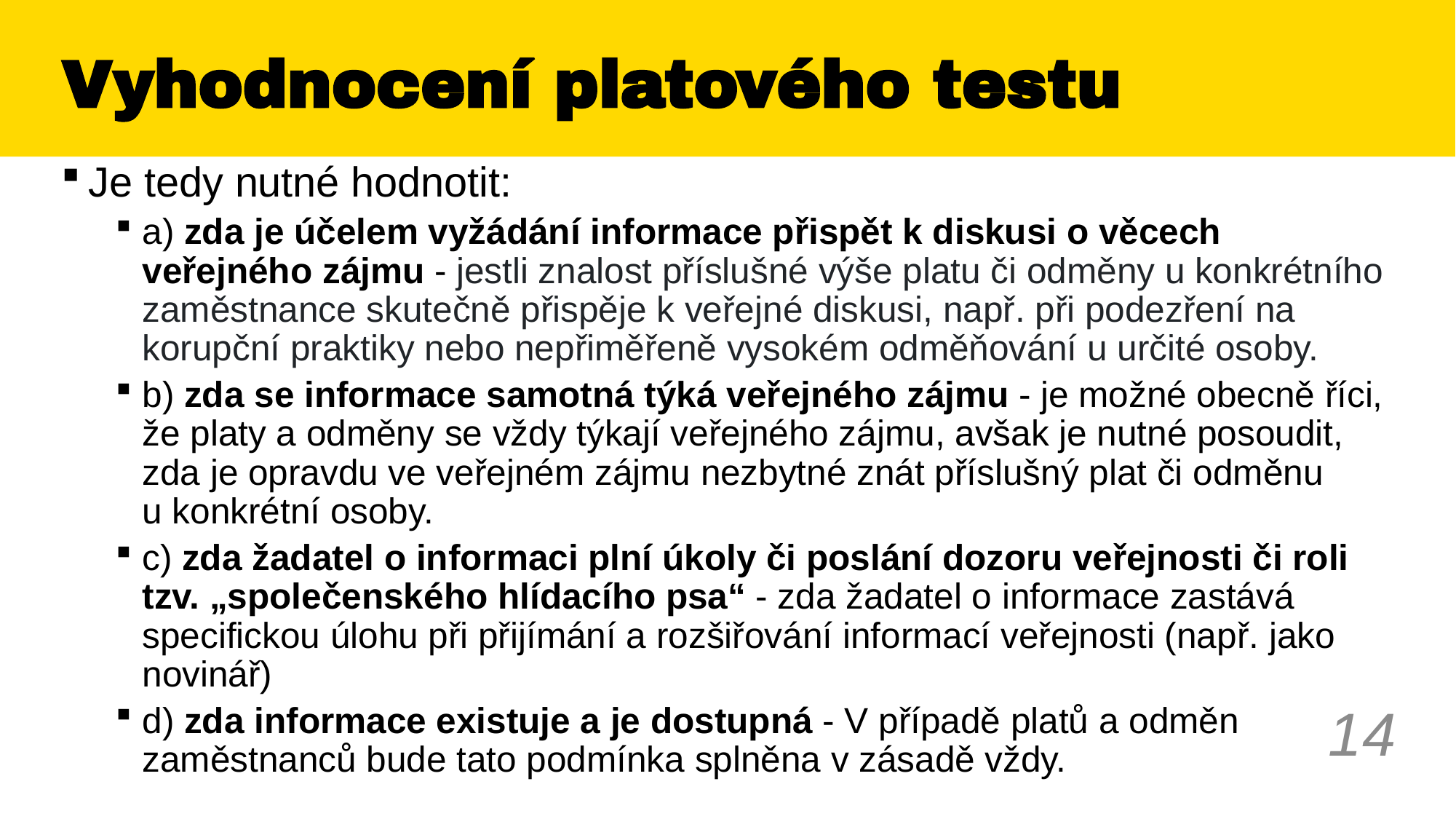

# Vyhodnocení platového testu
Je tedy nutné hodnotit:
a) zda je účelem vyžádání informace přispět k diskusi o věcech veřejného zájmu - jestli znalost příslušné výše platu či odměny u konkrétního zaměstnance skutečně přispěje k veřejné diskusi, např. při podezření na korupční praktiky nebo nepřiměřeně vysokém odměňování u určité osoby.
b) zda se informace samotná týká veřejného zájmu - je možné obecně říci, že platy a odměny se vždy týkají veřejného zájmu, avšak je nutné posoudit, zda je opravdu ve veřejném zájmu nezbytné znát příslušný plat či odměnu u konkrétní osoby.
c) zda žadatel o informaci plní úkoly či poslání dozoru veřejnosti či roli tzv. „společenského hlídacího psa“ - zda žadatel o informace zastává specifickou úlohu při přijímání a rozšiřování informací veřejnosti (např. jako novinář)
d) zda informace existuje a je dostupná - V případě platů a odměn zaměstnanců bude tato podmínka splněna v zásadě vždy.

14